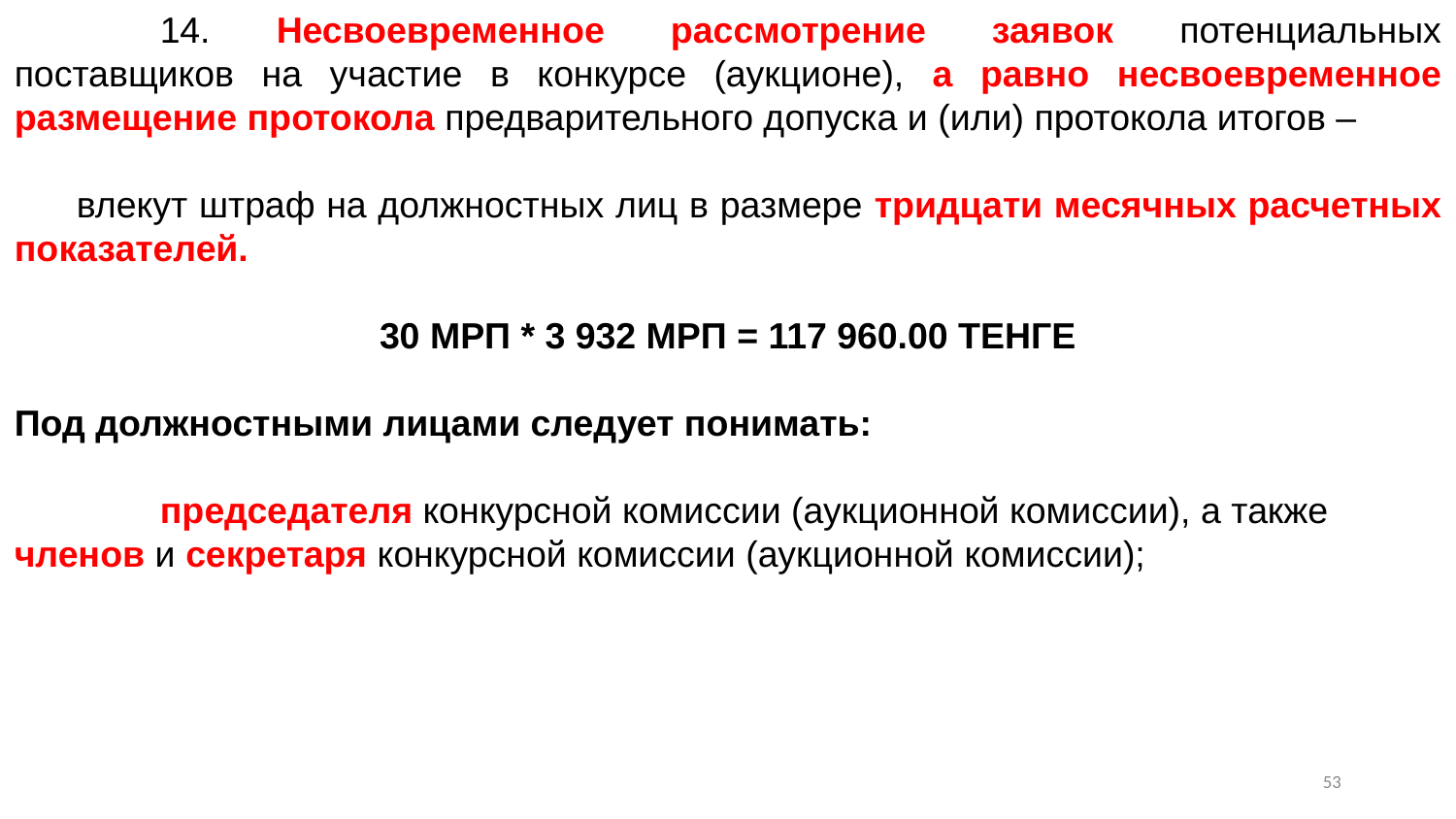

14. Несвоевременное рассмотрение заявок потенциальных поставщиков на участие в конкурсе (аукционе), а равно несвоевременное размещение протокола предварительного допуска и (или) протокола итогов –

      влекут штраф на должностных лиц в размере тридцати месячных расчетных показателей.

30 МРП * 3 932 МРП = 117 960.00 ТЕНГЕ

Под должностными лицами следует понимать:

	председателя конкурсной комиссии (аукционной комиссии), а также членов и секретаря конкурсной комиссии (аукционной комиссии);

53